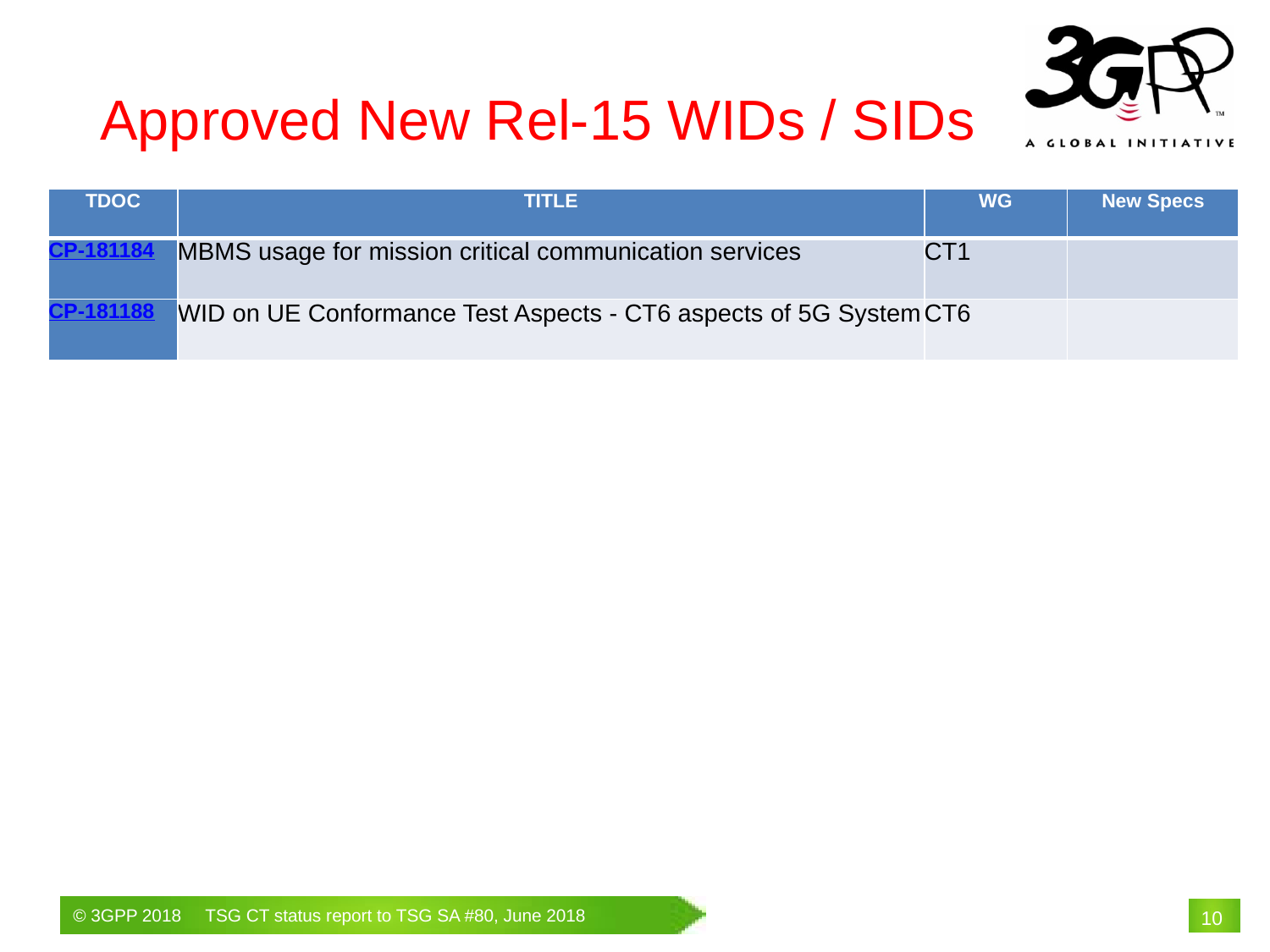

Approved New Rel-15 WIDs / SIDs
| TDOC | TITLE | WG | New Specs |
| --- | --- | --- | --- |
| CP-181184 | MBMS usage for mission critical communication services | CT1 |  |
| CP-181188 | WID on UE Conformance Test Aspects - CT6 aspects of 5G System | CT6 |  |

# 10